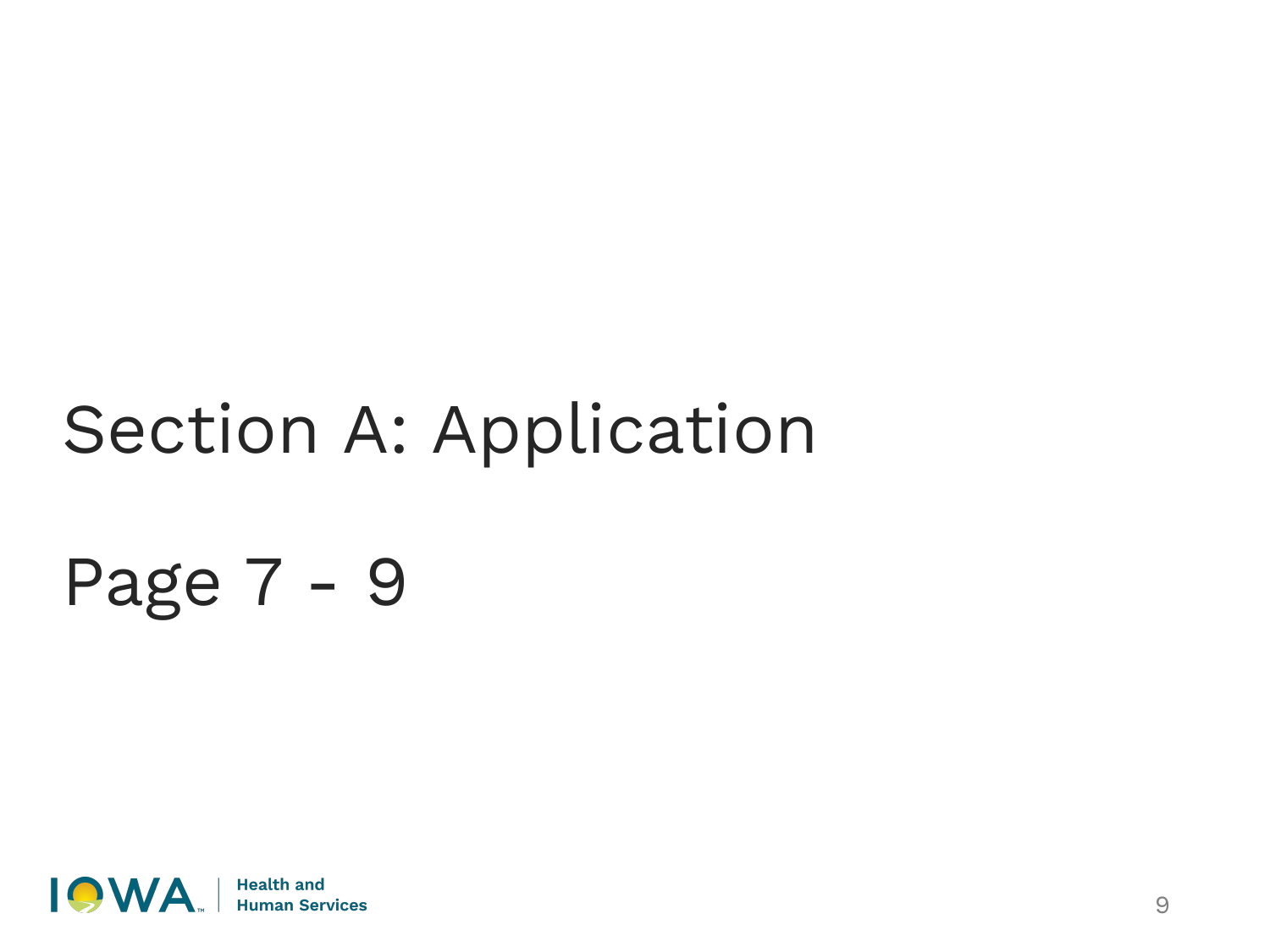

Section A: Application

Page 7 - 9

9